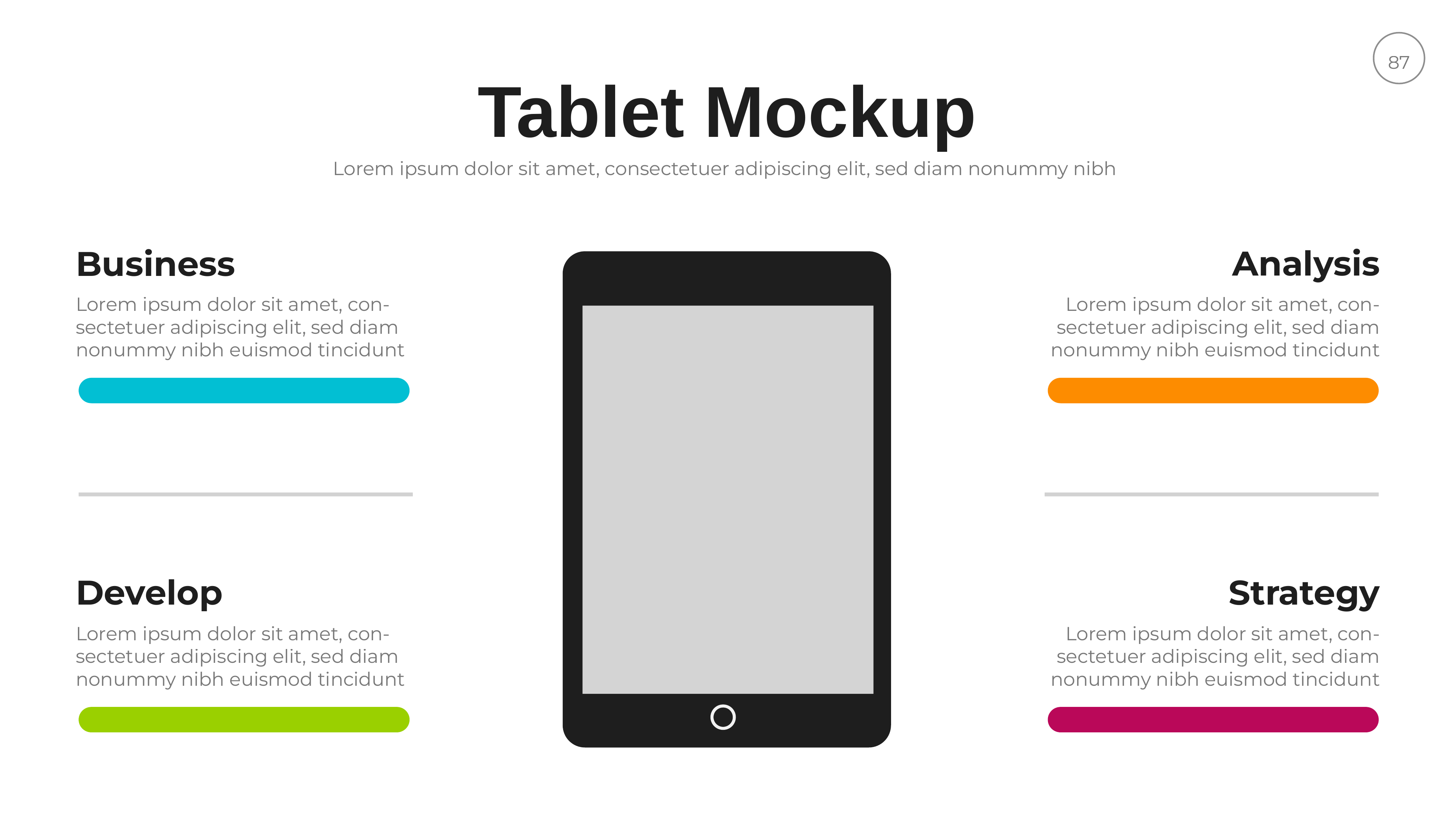

Tablet Mockup
Lorem ipsum dolor sit amet, consectetuer adipiscing elit, sed diam nonummy nibh
Analysis
Business

Lorem ipsum dolor sit amet, con-sectetuer adipiscing elit, sed diam nonummy nibh euismod tincidunt
Lorem ipsum dolor sit amet, con-sectetuer adipiscing elit, sed diam nonummy nibh euismod tincidunt

Develop
Strategy
Lorem ipsum dolor sit amet, con-sectetuer adipiscing elit, sed diam nonummy nibh euismod tincidunt
Lorem ipsum dolor sit amet, con-sectetuer adipiscing elit, sed diam nonummy nibh euismod tincidunt